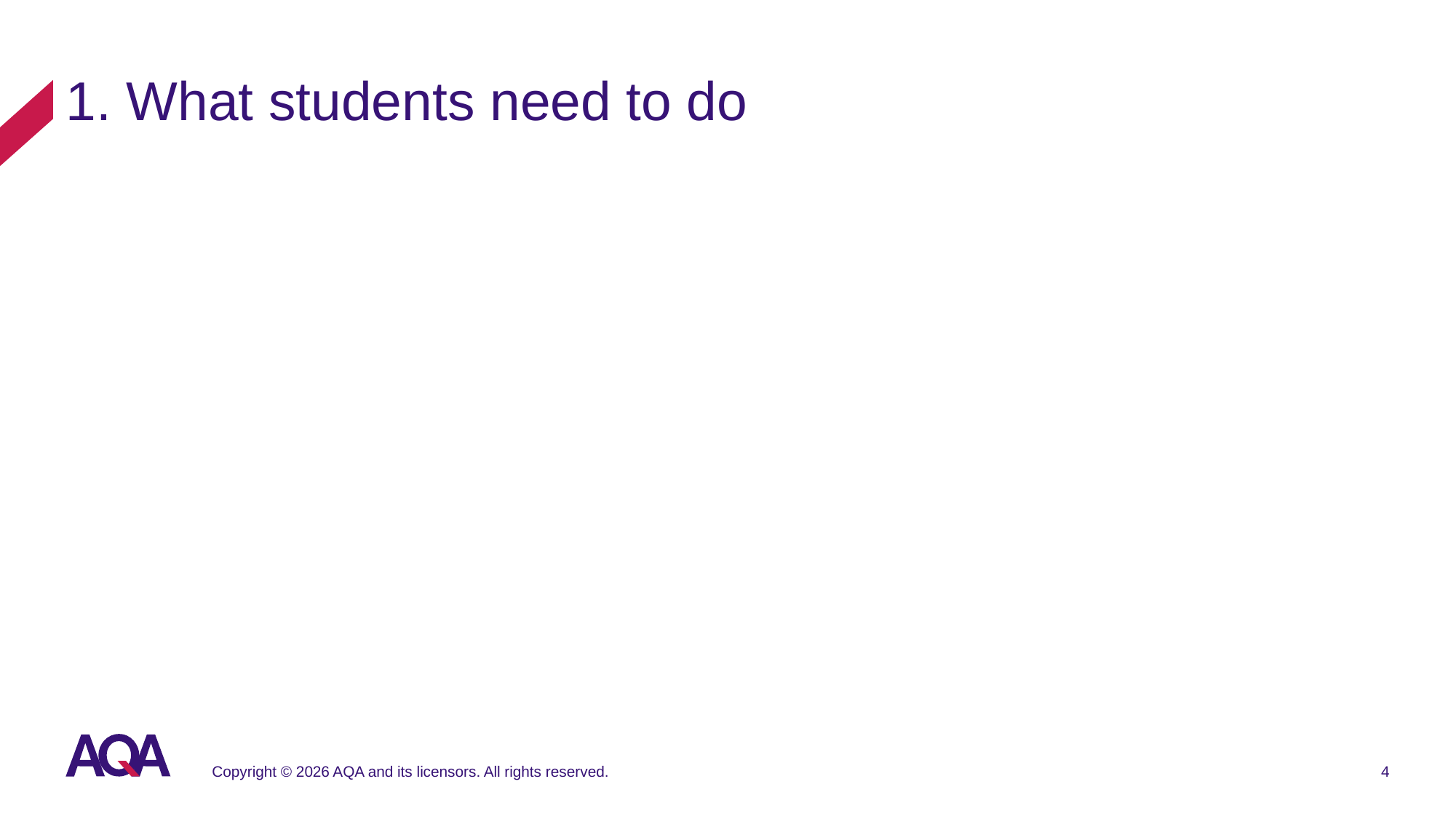

# 1. What students need to do
Copyright © 2026 AQA and its licensors. All rights reserved.
4